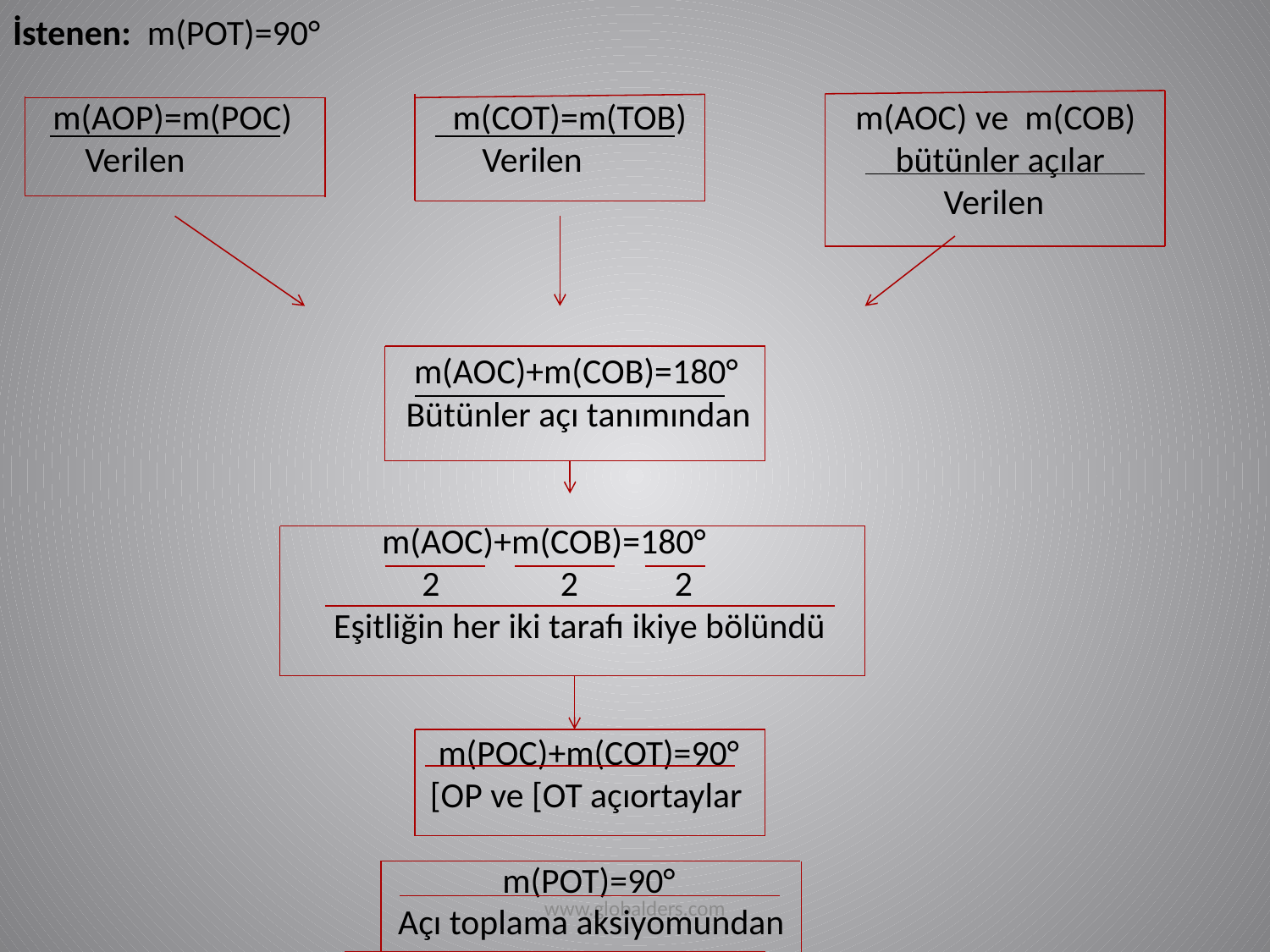

# İstenen:  m(POT)=90° m(AOP)=m(POC)                    m(COT)=m(TOB)                     m(AOC) ve  m(COB) Verilen                                     Verilen                                       bütünler açılar Verilen m(AOC)+m(COB)=180° Bütünler açı tanımından m(AOC)+m(COB)=180° 2               2            2 Eşitliğin her iki tarafı ikiye bölündü m(POC)+m(COT)=90° [OP ve [OT açıortaylar m(POT)=90° Açı toplama aksiyomundan
www.globalders.com